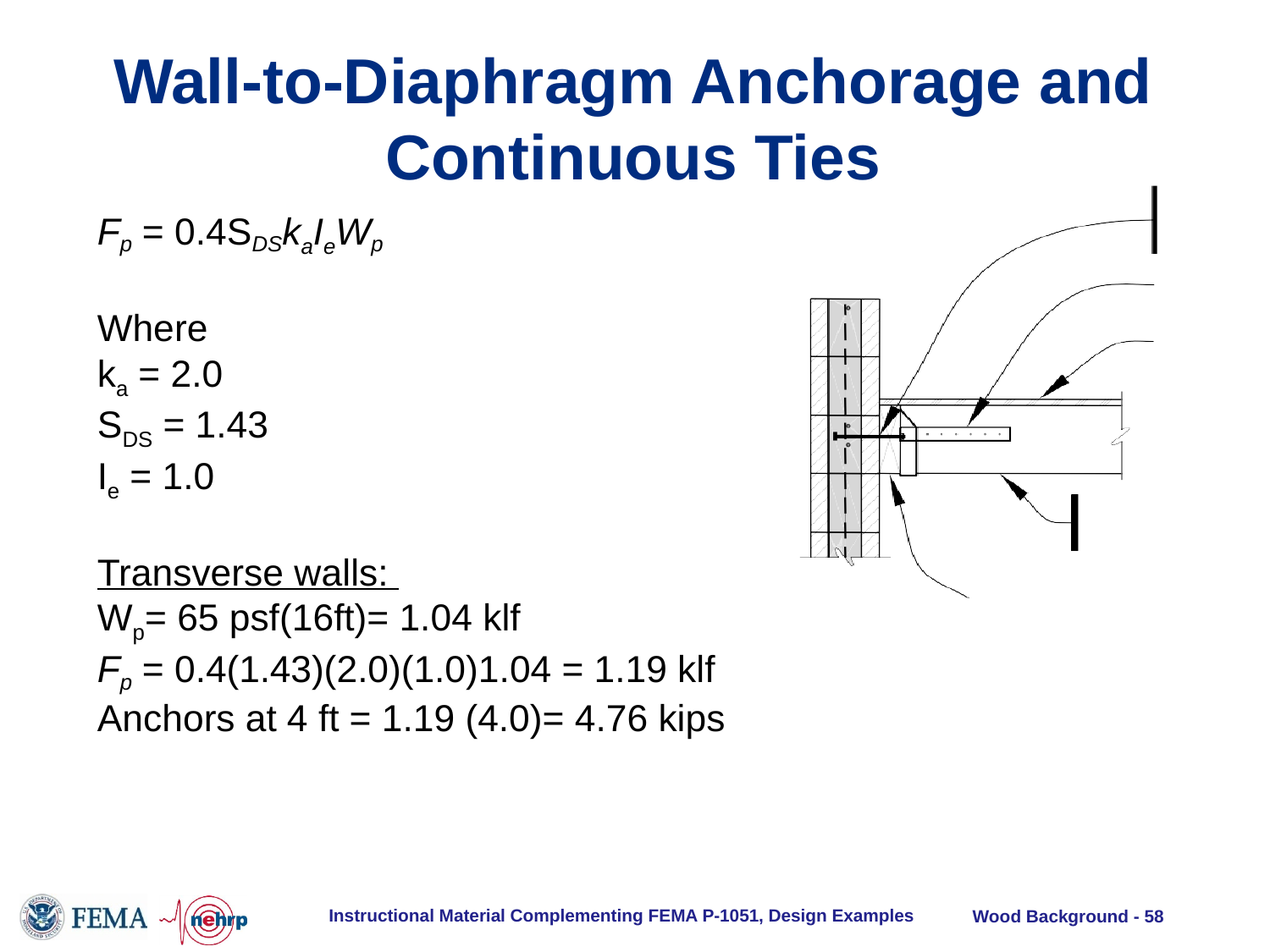

# Wall-to-Diaphragm Anchorage and Continuous Ties

Fp = 0.4SDSkaIeWp

Where
ka = 2.0
SDS = 1.43
Ie = 1.0

Transverse walls:
Wp= 65 psf(16ft)= 1.04 klf
Fp = 0.4(1.43)(2.0)(1.0)1.04 = 1.19 klf
Anchors at 4 ft = 1.19 (4.0)= 4.76 kips